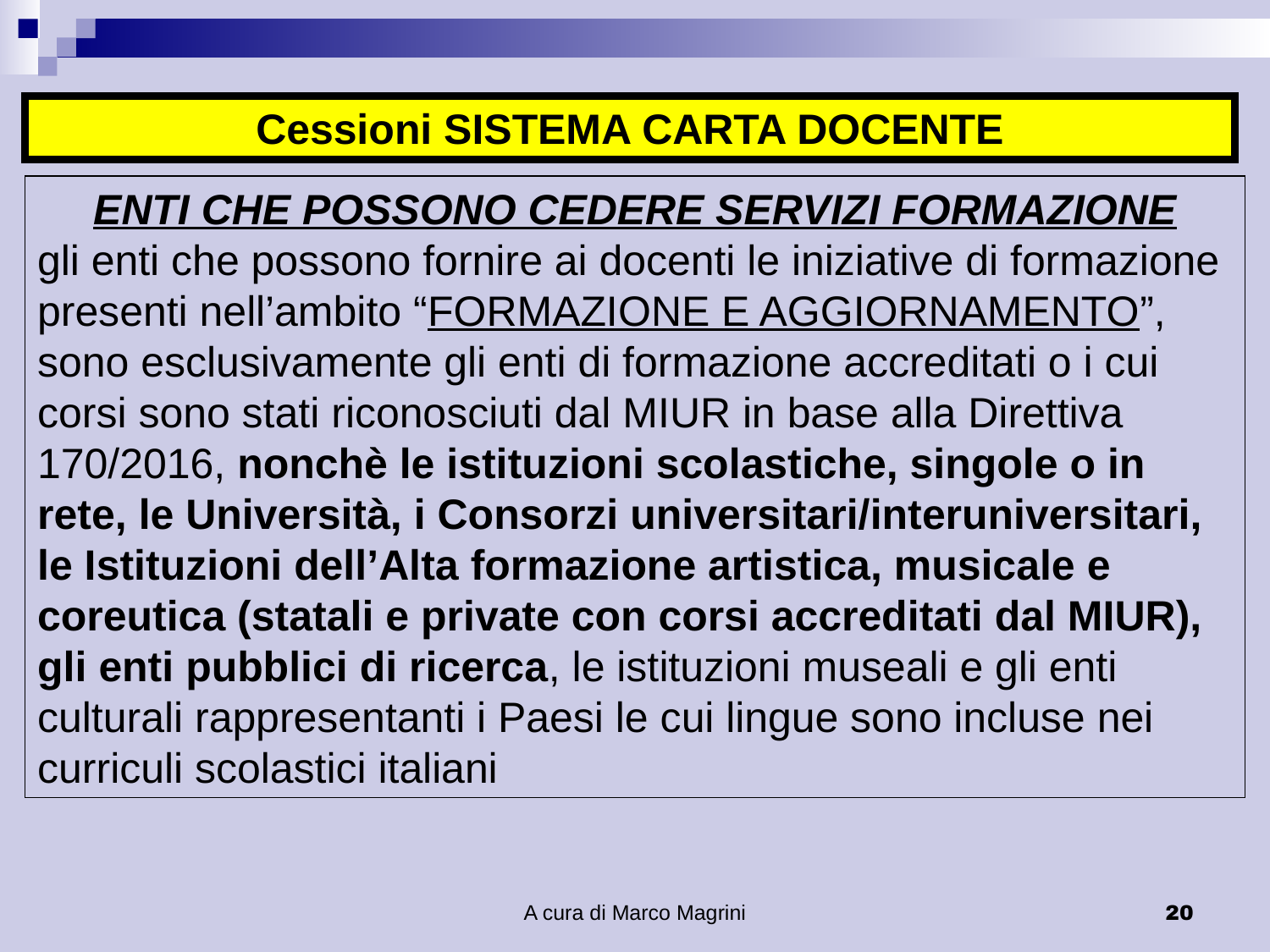

Cessioni SISTEMA CARTA DOCENTE
ENTI CHE POSSONO CEDERE SERVIZI FORMAZIONE
gli enti che possono fornire ai docenti le iniziative di formazione presenti nell’ambito “FORMAZIONE E AGGIORNAMENTO”, sono esclusivamente gli enti di formazione accreditati o i cui corsi sono stati riconosciuti dal MIUR in base alla Direttiva 170/2016, nonchè le istituzioni scolastiche, singole o in rete, le Università, i Consorzi universitari/interuniversitari, le Istituzioni dell’Alta formazione artistica, musicale e coreutica (statali e private con corsi accreditati dal MIUR), gli enti pubblici di ricerca, le istituzioni museali e gli enti culturali rappresentanti i Paesi le cui lingue sono incluse nei curriculi scolastici italiani

A cura di Marco Magrini
20